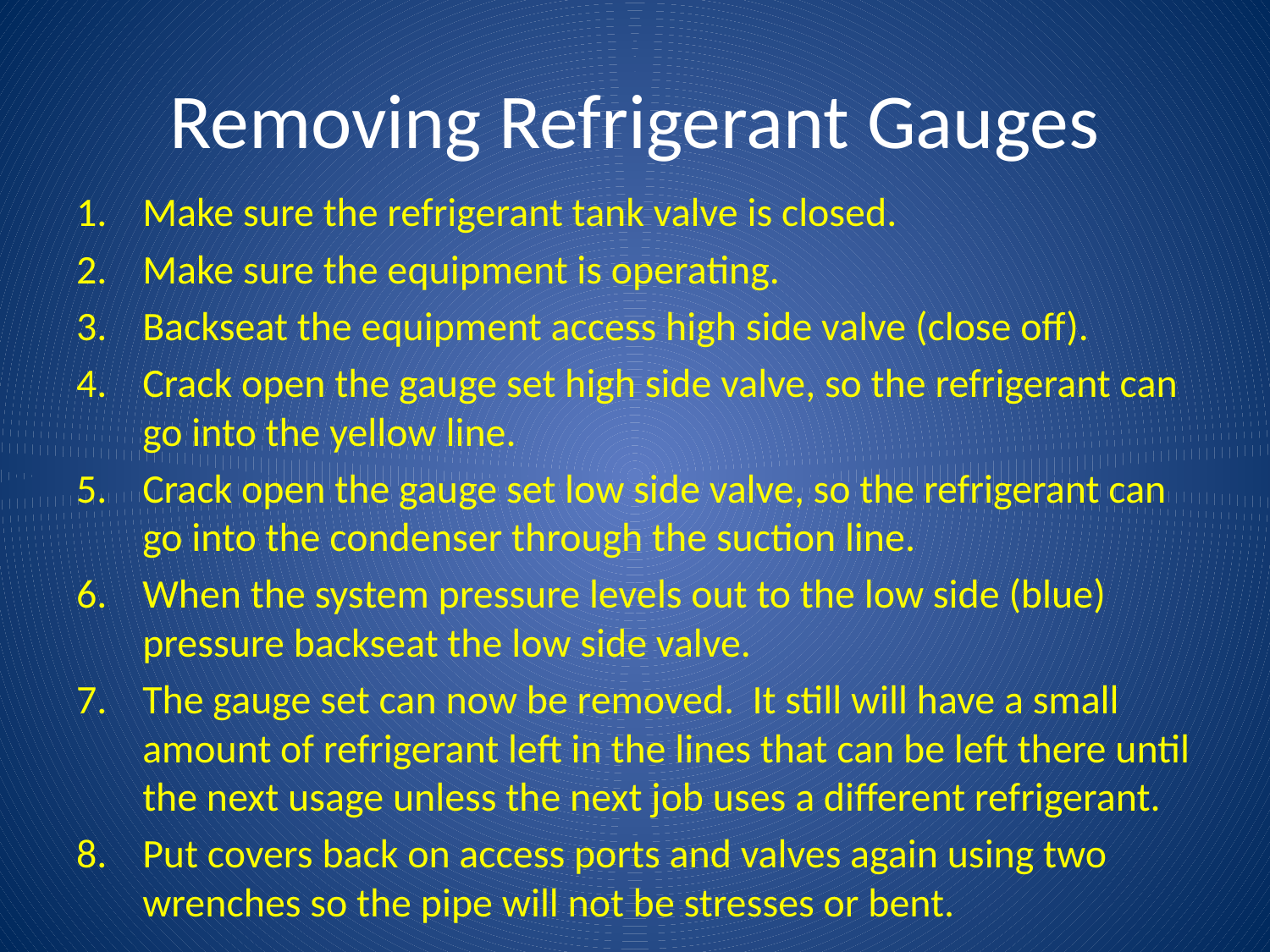

# Removing Refrigerant Gauges
Make sure the refrigerant tank valve is closed.
Make sure the equipment is operating.
Backseat the equipment access high side valve (close off).
Crack open the gauge set high side valve, so the refrigerant can go into the yellow line.
Crack open the gauge set low side valve, so the refrigerant can go into the condenser through the suction line.
When the system pressure levels out to the low side (blue) pressure backseat the low side valve.
The gauge set can now be removed.  It still will have a small amount of refrigerant left in the lines that can be left there until the next usage unless the next job uses a different refrigerant.
Put covers back on access ports and valves again using two wrenches so the pipe will not be stresses or bent.